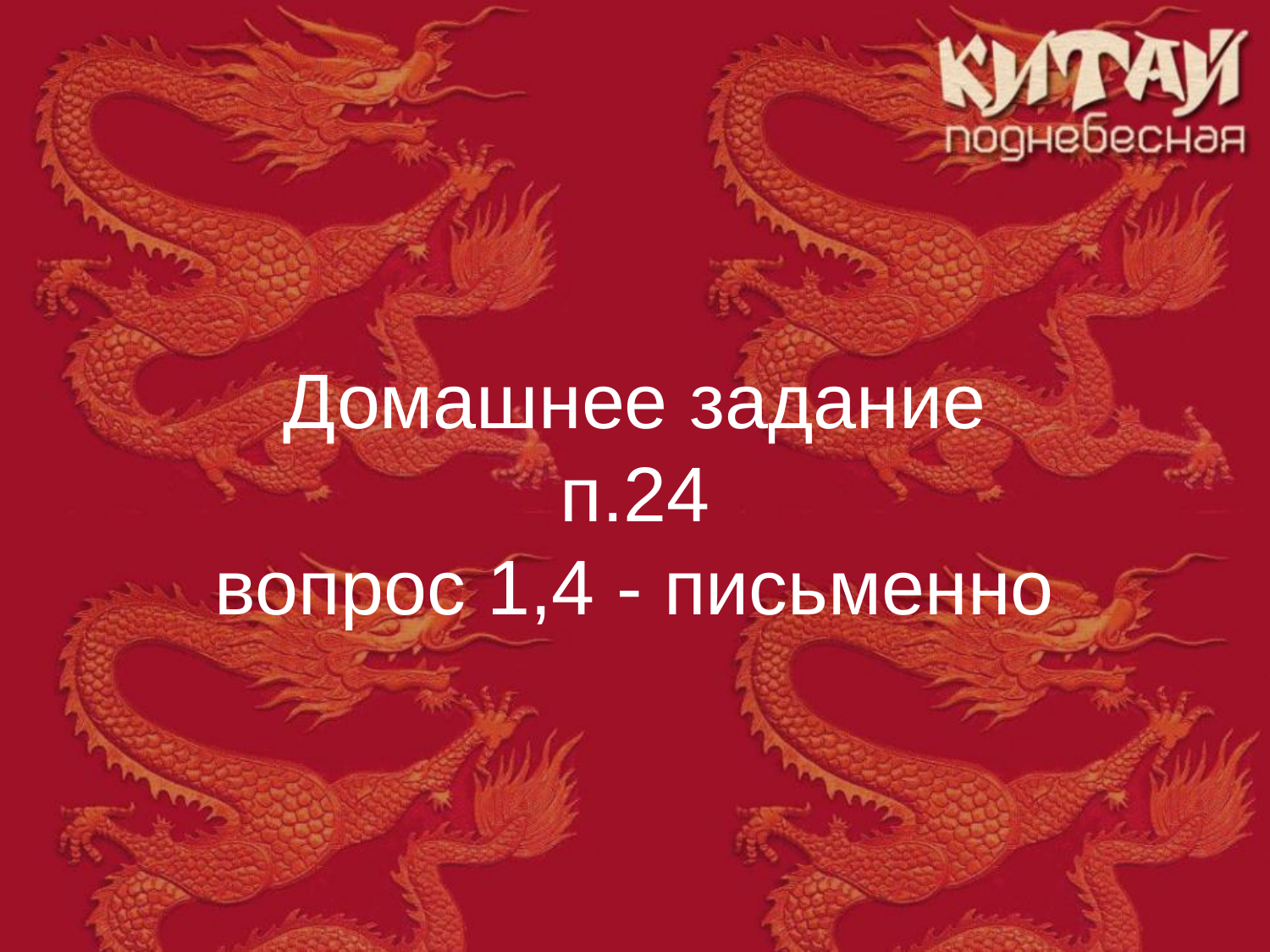

# Домашнее задание п.24 вопрос 1,4 - письменно